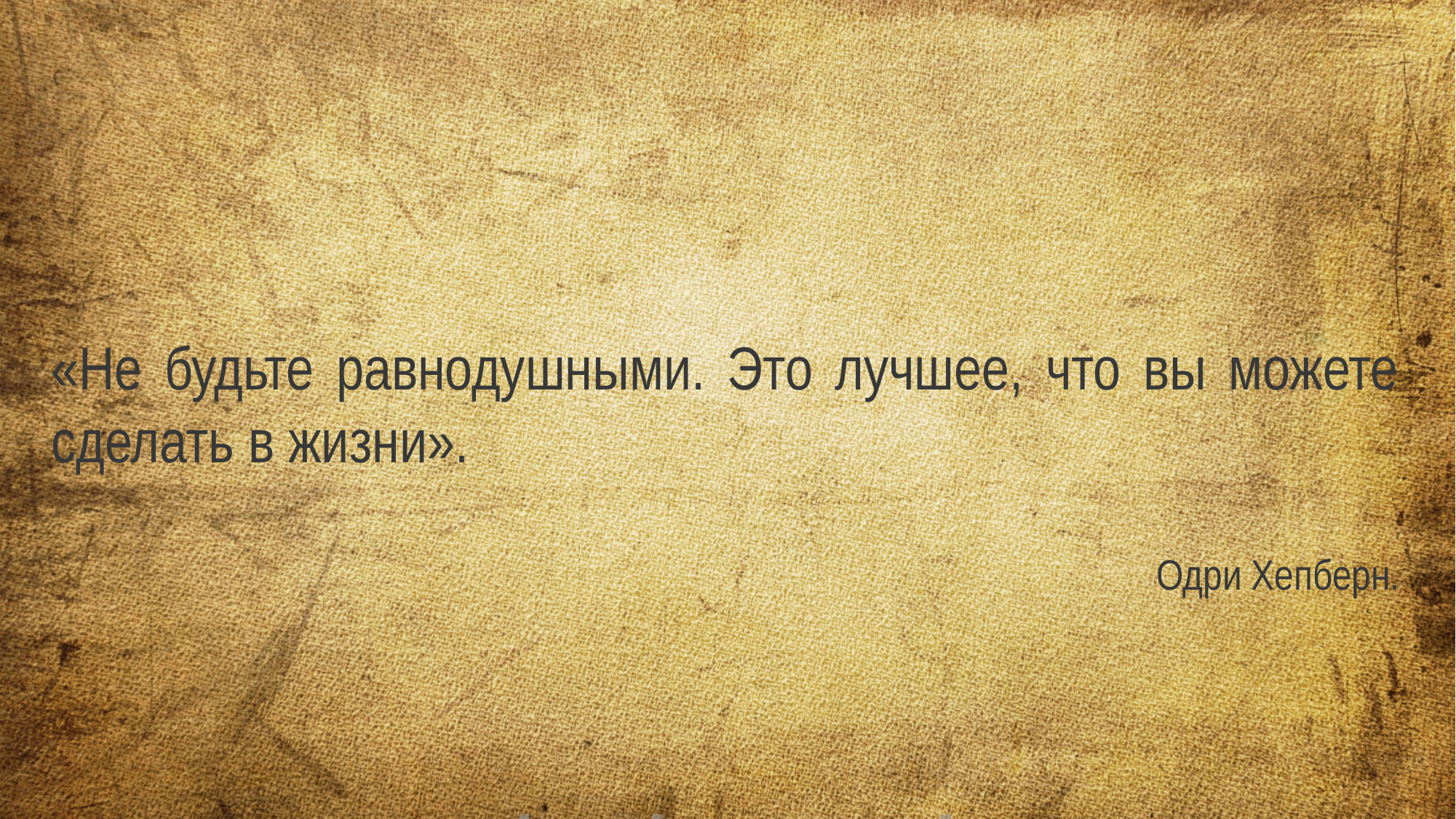

«Не будьте равнодушными. Это лучшее, что вы можете сделать в жизни».

Одри Хепберн.